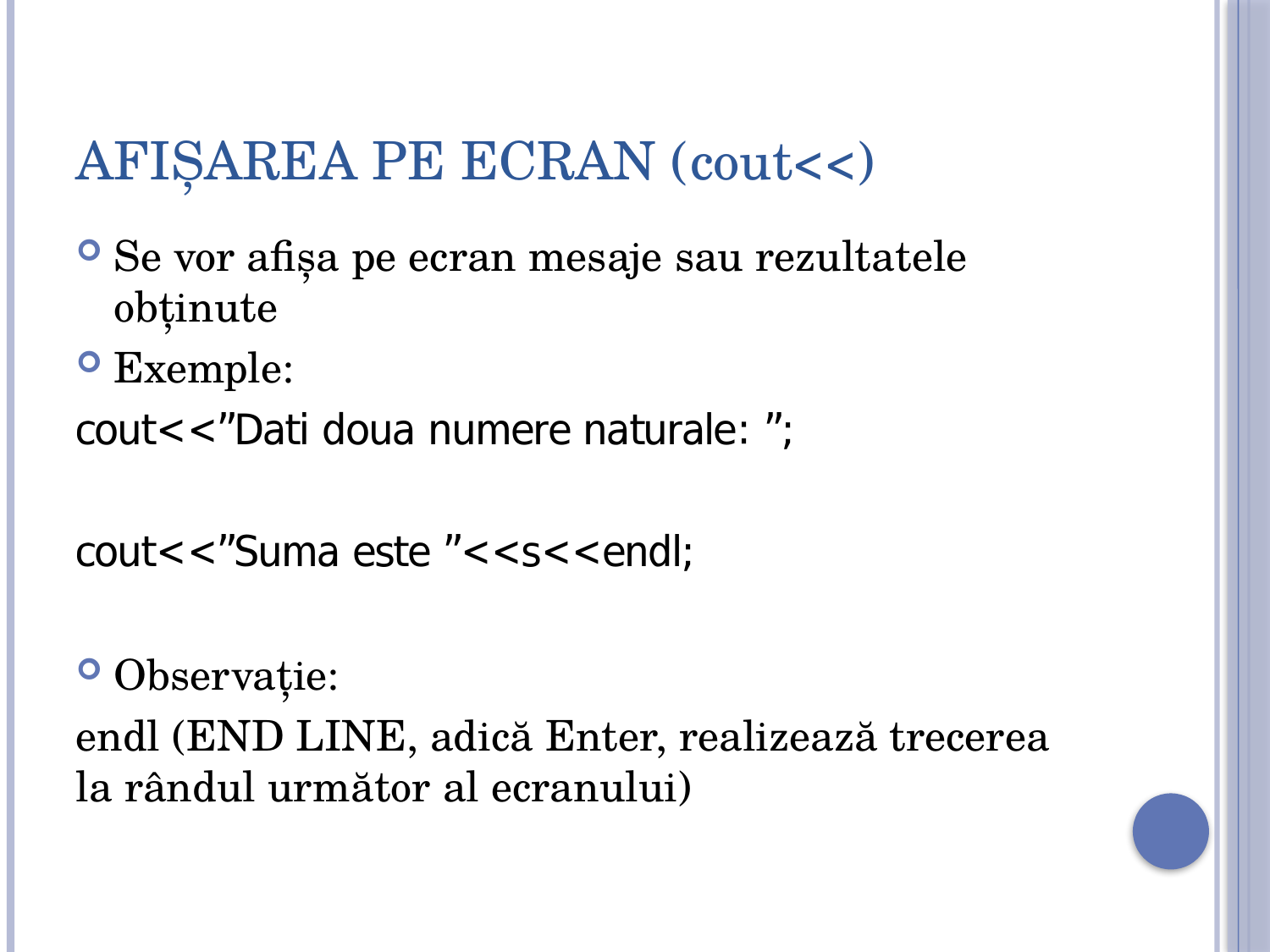

# Afișarea pe ecran (cout<<)
Se vor afișa pe ecran mesaje sau rezultatele obținute
Exemple:
cout<<”Dati doua numere naturale: ”;

cout<<”Suma este ”<<s<<endl;

Observație:
endl (END LINE, adică Enter, realizează trecerea la rândul următor al ecranului)